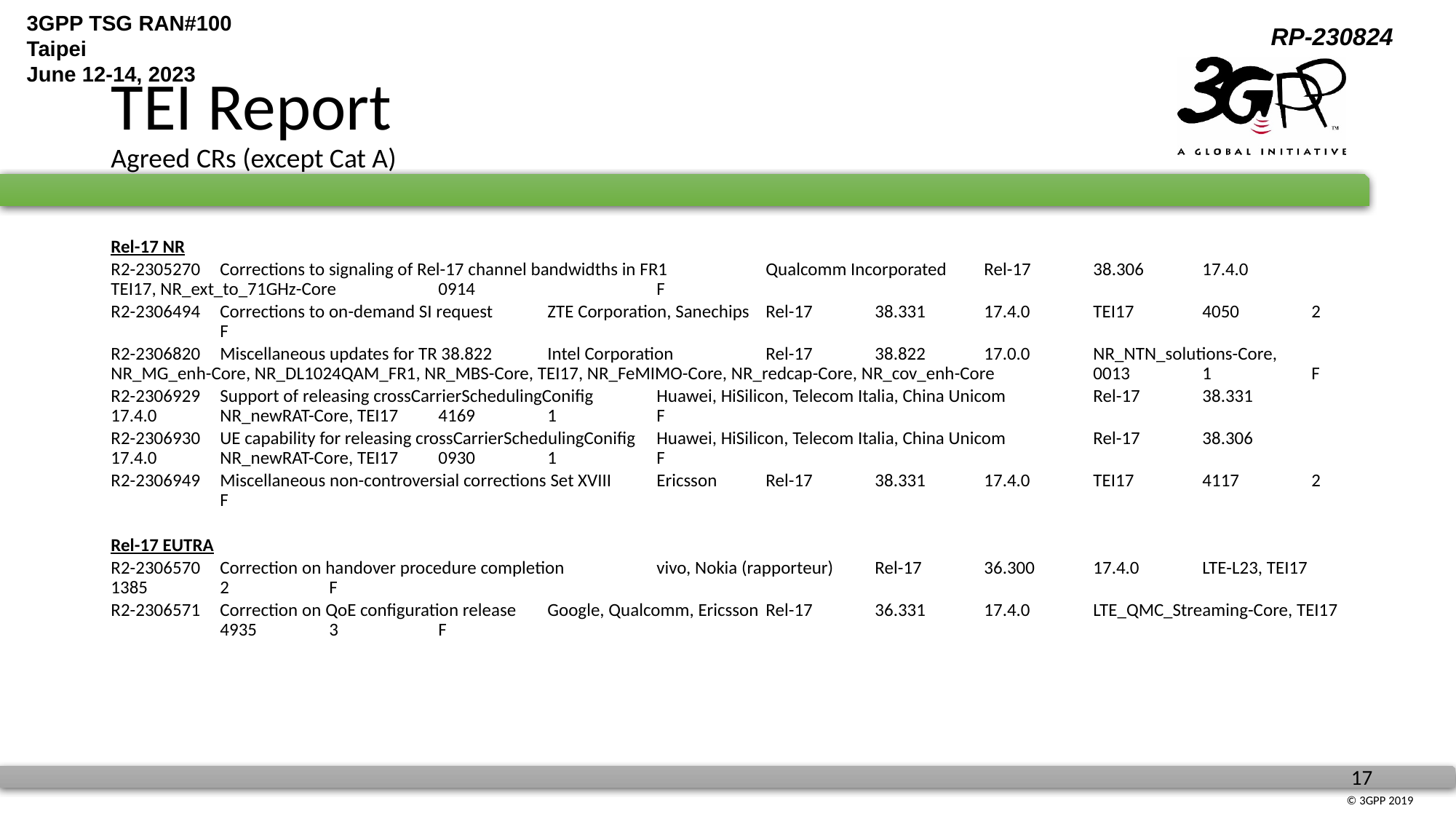

# TEI Report Agreed CRs (except Cat A)
Rel-17 NR
R2-2305270	Corrections to signaling of Rel-17 channel bandwidths in FR1	Qualcomm Incorporated	Rel-17	38.306	17.4.0	TEI17, NR_ext_to_71GHz-Core	0914		F
R2-2306494	Corrections to on-demand SI request	ZTE Corporation, Sanechips	Rel-17	38.331	17.4.0	TEI17	4050	2	F
R2-2306820	Miscellaneous updates for TR 38.822	Intel Corporation	Rel-17	38.822	17.0.0	NR_NTN_solutions-Core, NR_MG_enh-Core, NR_DL1024QAM_FR1, NR_MBS-Core, TEI17, NR_FeMIMO-Core, NR_redcap-Core, NR_cov_enh-Core	0013	1	F
R2-2306929	Support of releasing crossCarrierSchedulingConifig	Huawei, HiSilicon, Telecom Italia, China Unicom	Rel-17	38.331	17.4.0	NR_newRAT-Core, TEI17	4169	1	F
R2-2306930	UE capability for releasing crossCarrierSchedulingConifig	Huawei, HiSilicon, Telecom Italia, China Unicom	Rel-17	38.306	17.4.0	NR_newRAT-Core, TEI17	0930	1	F
R2-2306949	Miscellaneous non-controversial corrections Set XVIII	Ericsson	Rel-17	38.331	17.4.0	TEI17	4117	2	F

Rel-17 EUTRA
R2-2306570	Correction on handover procedure completion	vivo, Nokia (rapporteur)	Rel-17	36.300	17.4.0	LTE-L23, TEI17	1385	2	F
R2-2306571	Correction on QoE configuration release	Google, Qualcomm, Ericsson	Rel-17	36.331	17.4.0	LTE_QMC_Streaming-Core, TEI17	4935	3	F